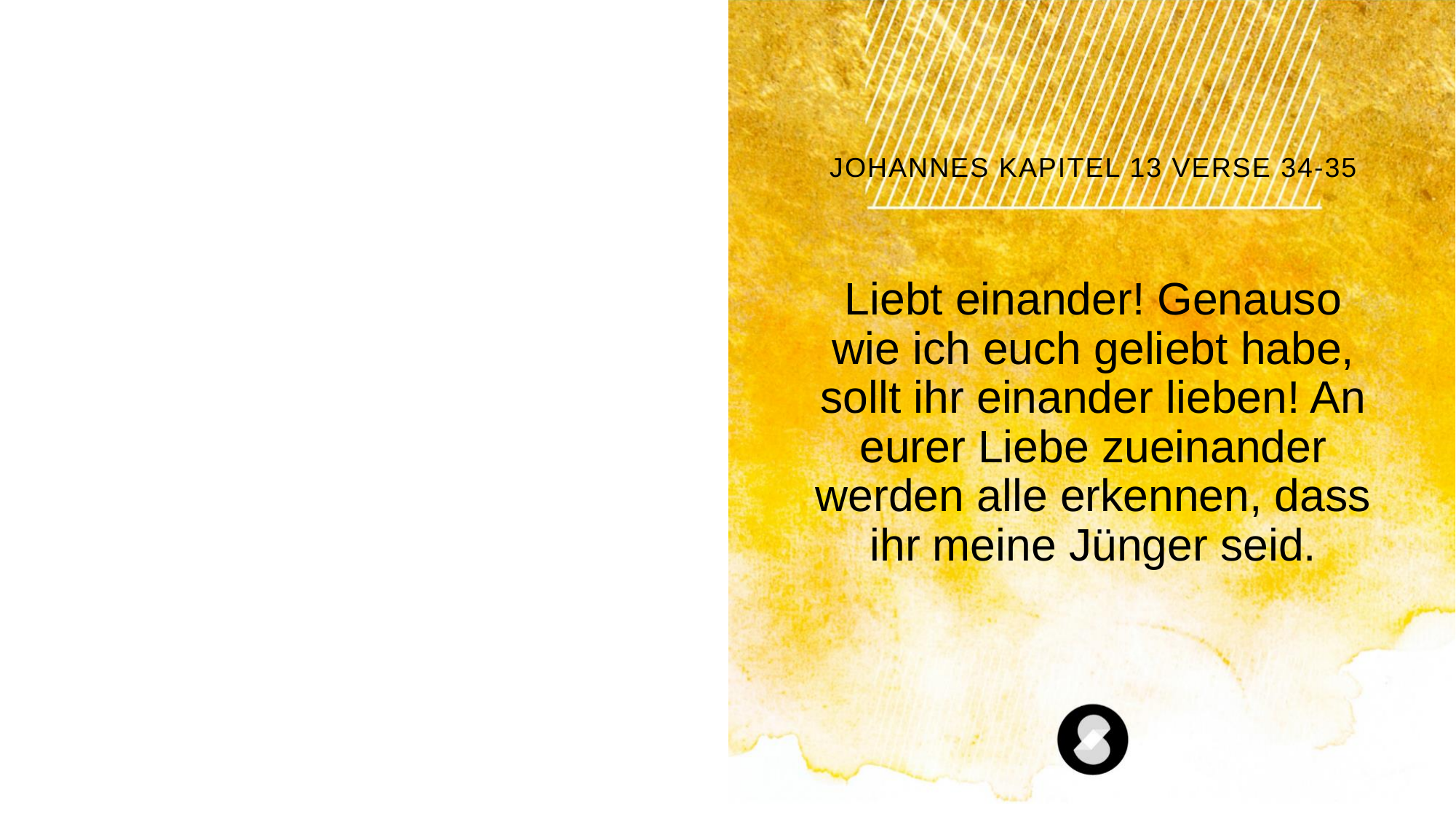

Johannes Kapitel 13 Verse 34-35
Liebt einander! Genauso wie ich euch geliebt habe, sollt ihr einander lieben! An eurer Liebe zueinander werden alle erkennen, dass ihr meine Jünger seid.